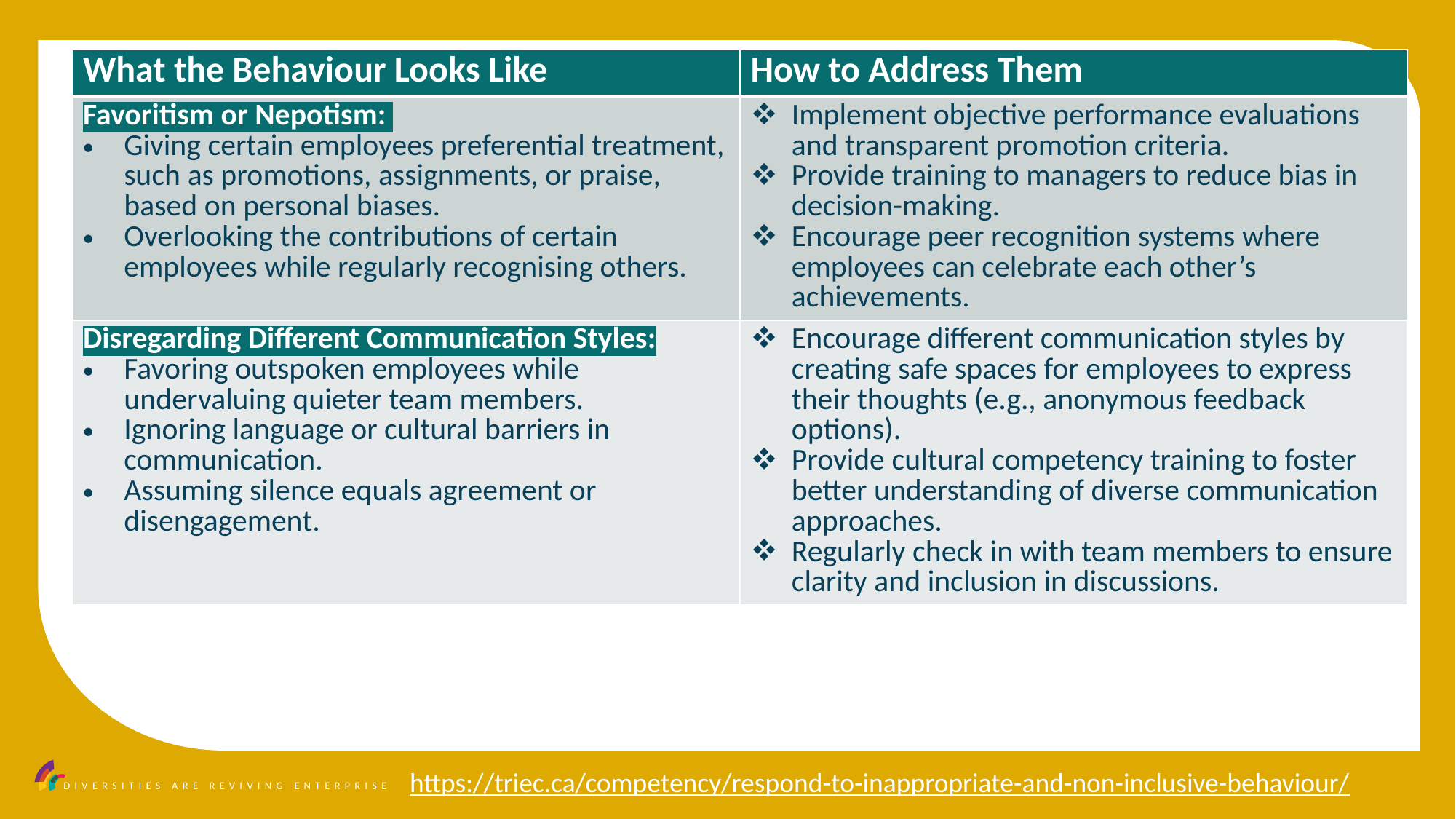

| What the Behaviour Looks Like | How to Address Them |
| --- | --- |
| Favoritism or Nepotism: Giving certain employees preferential treatment, such as promotions, assignments, or praise, based on personal biases. Overlooking the contributions of certain employees while regularly recognising others. | Implement objective performance evaluations and transparent promotion criteria. Provide training to managers to reduce bias in decision-making. Encourage peer recognition systems where employees can celebrate each other’s achievements. |
| Disregarding Different Communication Styles: Favoring outspoken employees while undervaluing quieter team members. Ignoring language or cultural barriers in communication. Assuming silence equals agreement or disengagement. | Encourage different communication styles by creating safe spaces for employees to express their thoughts (e.g., anonymous feedback options). Provide cultural competency training to foster better understanding of diverse communication approaches. Regularly check in with team members to ensure clarity and inclusion in discussions. |
https://triec.ca/competency/respond-to-inappropriate-and-non-inclusive-behaviour/